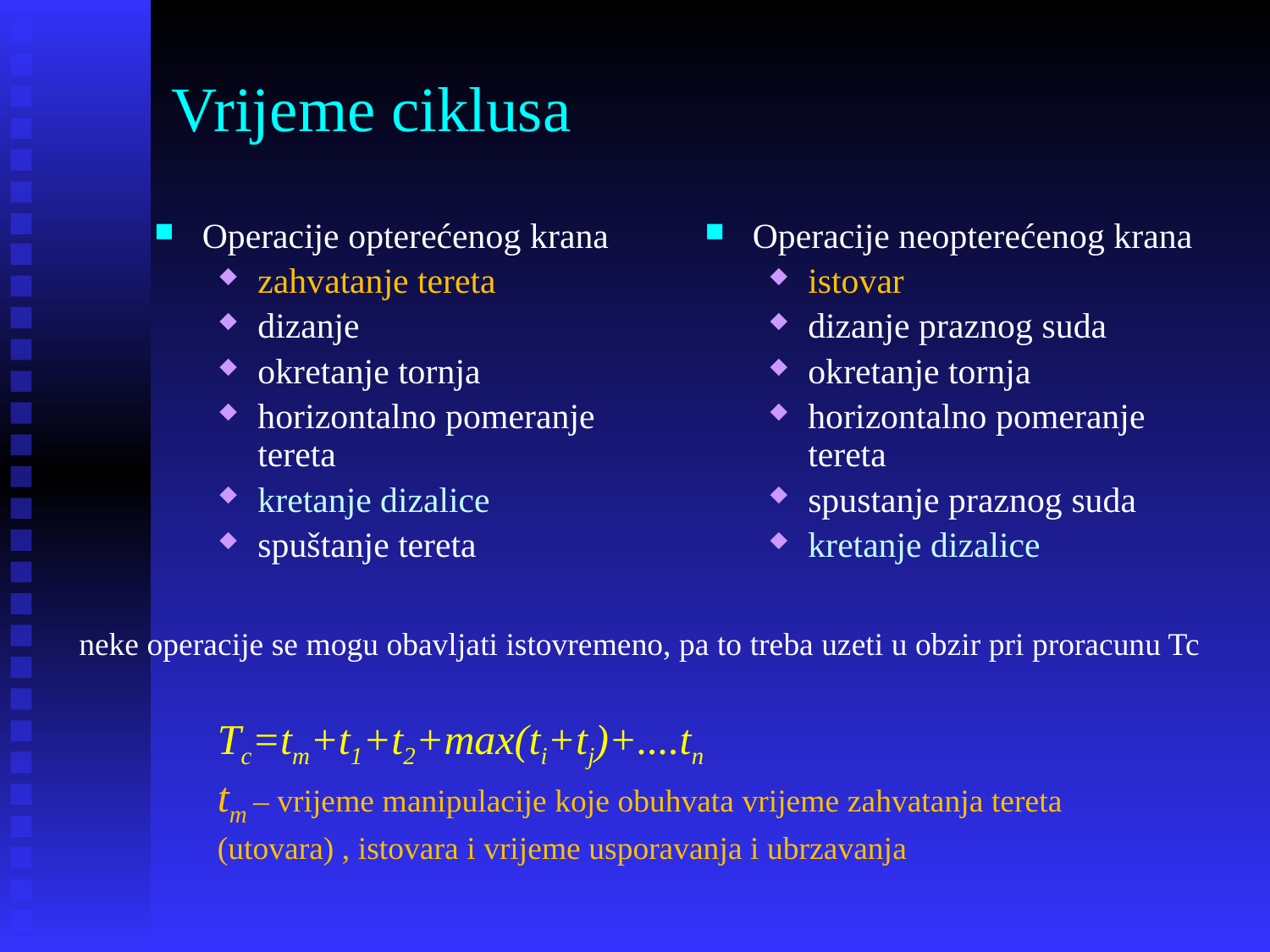

# Vrijeme ciklusa
Operacije opterećenog krana
zahvatanje tereta
dizanje
okretanje tornja
horizontalno pomeranje tereta
kretanje dizalice
spuštanje tereta

Operacije neopterećenog krana
istovar
dizanje praznog suda
okretanje tornja
horizontalno pomeranje tereta
spustanje praznog suda
kretanje dizalice

neke operacije se mogu obavljati istovremeno, pa to treba uzeti u obzir pri proracunu Tc
Tc=tm+t1+t2+max(ti+tj)+....tn
tm – vrijeme manipulacije koje obuhvata vrijeme zahvatanja tereta (utovara) , istovara i vrijeme usporavanja i ubrzavanja